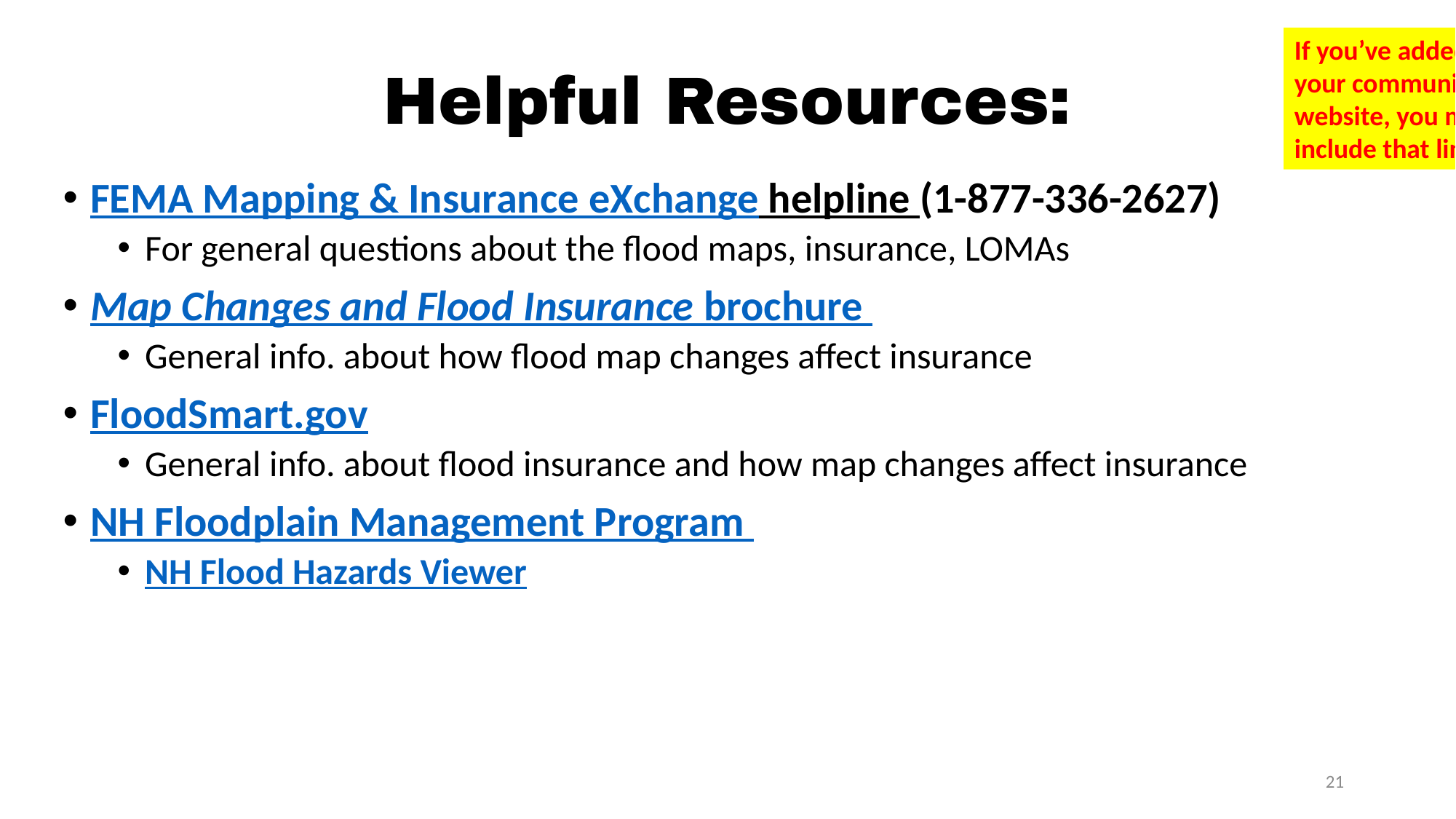

If you’ve added info. to your community’s website, you may want to include that link here too.
# Helpful Resources:
FEMA Mapping & Insurance eXchange helpline (1-877-336-2627)
For general questions about the flood maps, insurance, LOMAs
Map Changes and Flood Insurance brochure
General info. about how flood map changes affect insurance
FloodSmart.gov
General info. about flood insurance and how map changes affect insurance
NH Floodplain Management Program
NH Flood Hazards Viewer
21